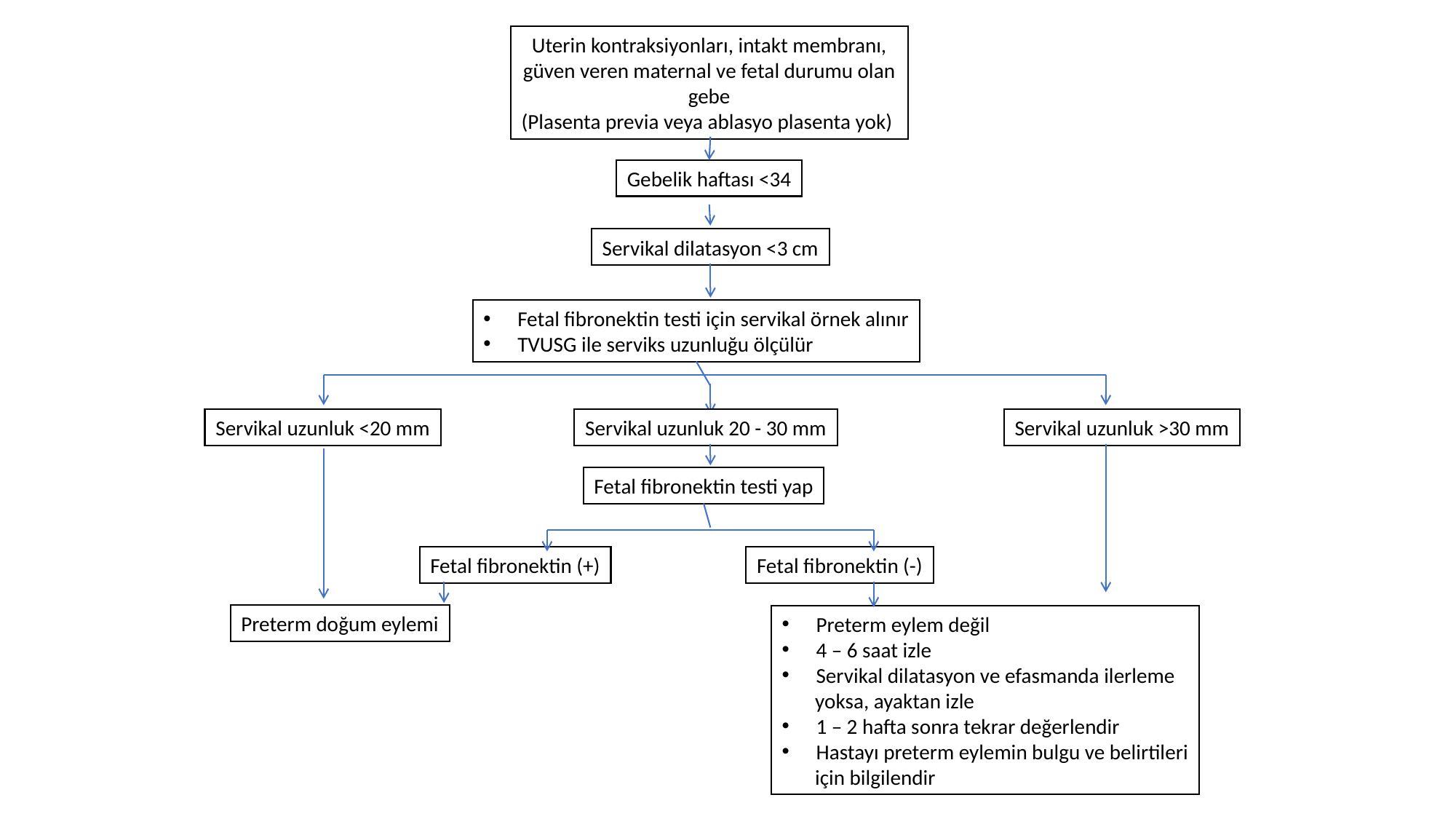

Uterin kontraksiyonları, intakt membranı,
güven veren maternal ve fetal durumu olan
gebe
(Plasenta previa veya ablasyo plasenta yok)
Gebelik haftası <34
Servikal dilatasyon <3 cm
Fetal fibronektin testi için servikal örnek alınır
TVUSG ile serviks uzunluğu ölçülür
Servikal uzunluk <20 mm
Servikal uzunluk 20 - 30 mm
Servikal uzunluk >30 mm
Fetal fibronektin testi yap
Fetal fibronektin (+)
Fetal fibronektin (-)
Preterm doğum eylemi
Preterm eylem değil
4 – 6 saat izle
Servikal dilatasyon ve efasmanda ilerleme
       yoksa, ayaktan izle
1 – 2 hafta sonra tekrar değerlendir
Hastayı preterm eylemin bulgu ve belirtileri
       için bilgilendir